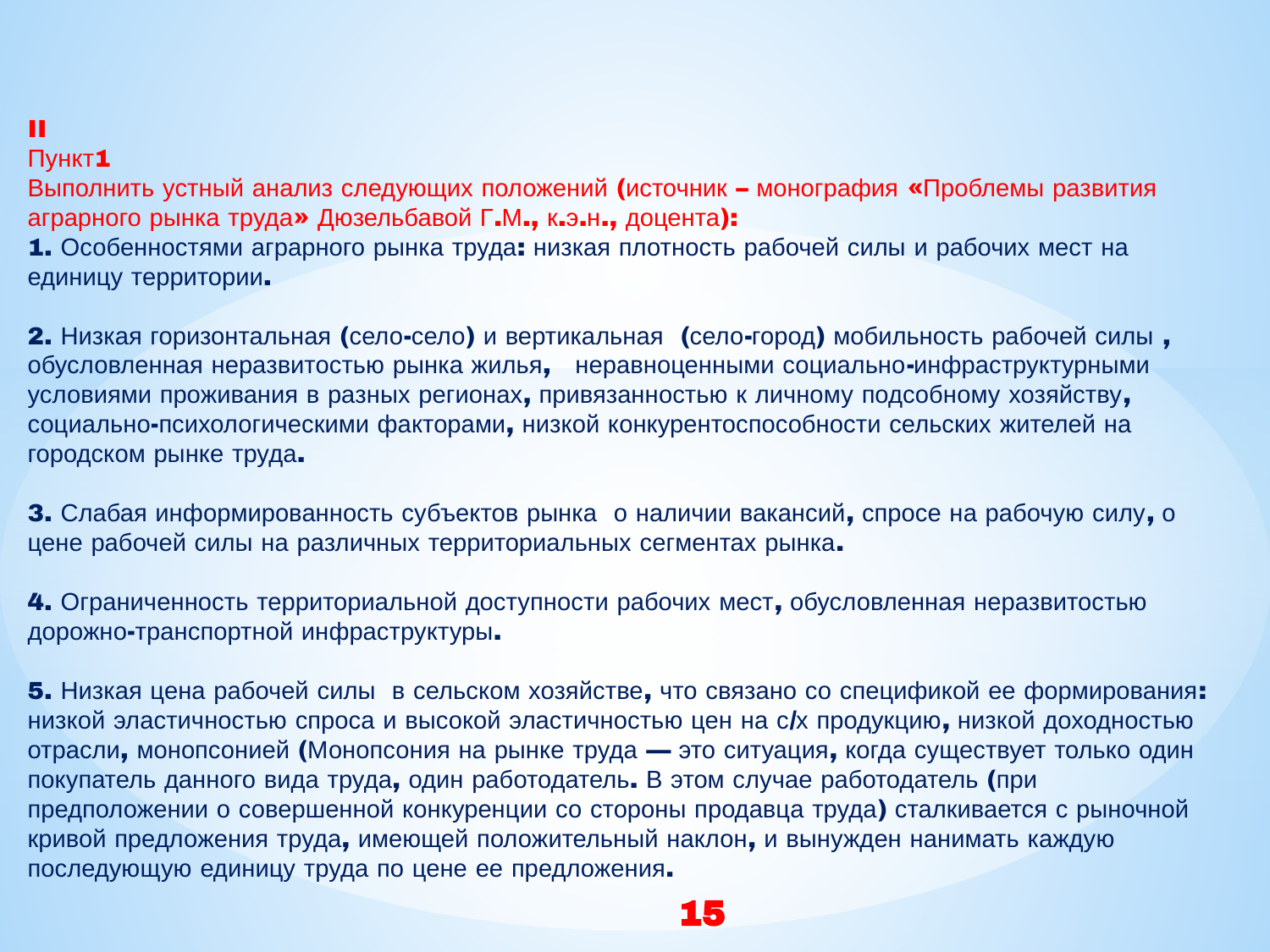

# II Пункт1 Выполнить устный анализ следующих положений (источник – монография «Проблемы развития аграрного рынка труда» Дюзельбавой Г.М., к.э.н., доцента): 1. Особенностями аграрного рынка труда: низкая плотность рабочей силы и рабочих мест на единицу территории. 2. Низкая горизонтальная (село-село) и вертикальная  (село-город) мобильность рабочей силы , обусловленная неразвитостью рынка жилья,   неравноценными социально-инфраструктурными условиями проживания в разных регионах, привязанностью к личному подсобному хозяйству, социально-психологическими факторами, низкой конкурентоспособности сельских жителей на городском рынке труда. 3. Слабая информированность субъектов рынка  о наличии вакансий, спросе на рабочую силу, о цене рабочей силы на различных территориальных сегментах рынка. 4. Ограниченность территориальной доступности рабочих мест, обусловленная неразвитостью дорожно-транспортной инфраструктуры. 5. Низкая цена рабочей силы  в сельском хозяйстве, что связано со спецификой ее формирования: низкой эластичностью спроса и высокой эластичностью цен на с/х продукцию, низкой доходностью отрасли, монопсонией (Монопсония на рынке труда — это ситуация, когда существует только один покупатель данного вида труда, один работодатель. В этом случае работодатель (при предположении о совершенной конкуренции со стороны продавца труда) сталкивается с рыночной кривой предложения труда, имеющей положительный наклон, и вынужден нанимать каждую последующую единицу труда по цене ее предложения.

15